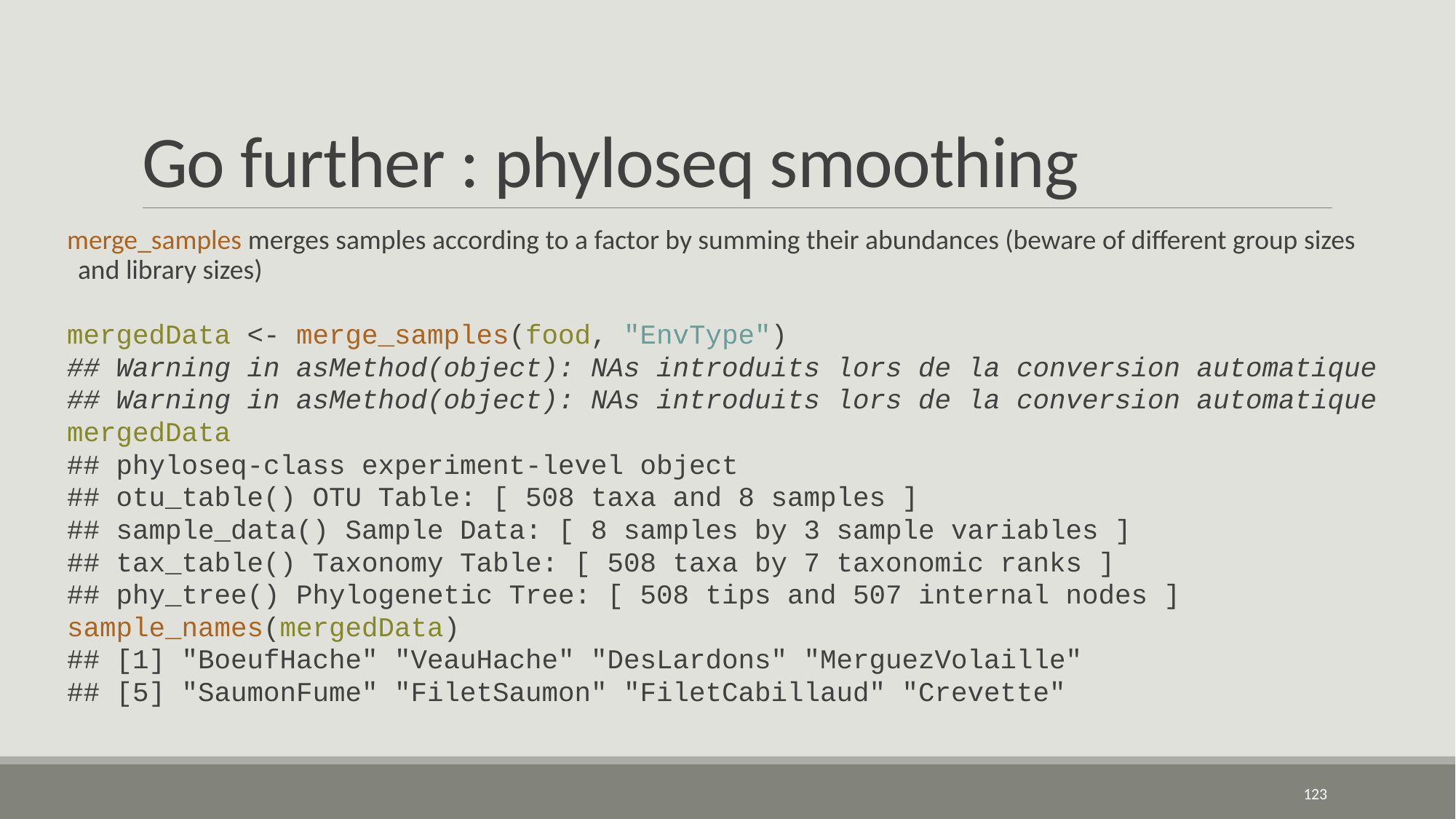

# Go further : phyloseq smoothing
merge_samples merges samples according to a factor by summing their abundances (beware of different group sizes and library sizes)

mergedData <- merge_samples(food, "EnvType")
## Warning in asMethod(object): NAs introduits lors de la conversion automatique
## Warning in asMethod(object): NAs introduits lors de la conversion automatique
mergedData
## phyloseq-class experiment-level object
## otu_table() OTU Table: [ 508 taxa and 8 samples ]
## sample_data() Sample Data: [ 8 samples by 3 sample variables ]
## tax_table() Taxonomy Table: [ 508 taxa by 7 taxonomic ranks ]
## phy_tree() Phylogenetic Tree: [ 508 tips and 507 internal nodes ]
sample_names(mergedData)
## [1] "BoeufHache" "VeauHache" "DesLardons" "MerguezVolaille"
## [5] "SaumonFume" "FiletSaumon" "FiletCabillaud" "Crevette"
123